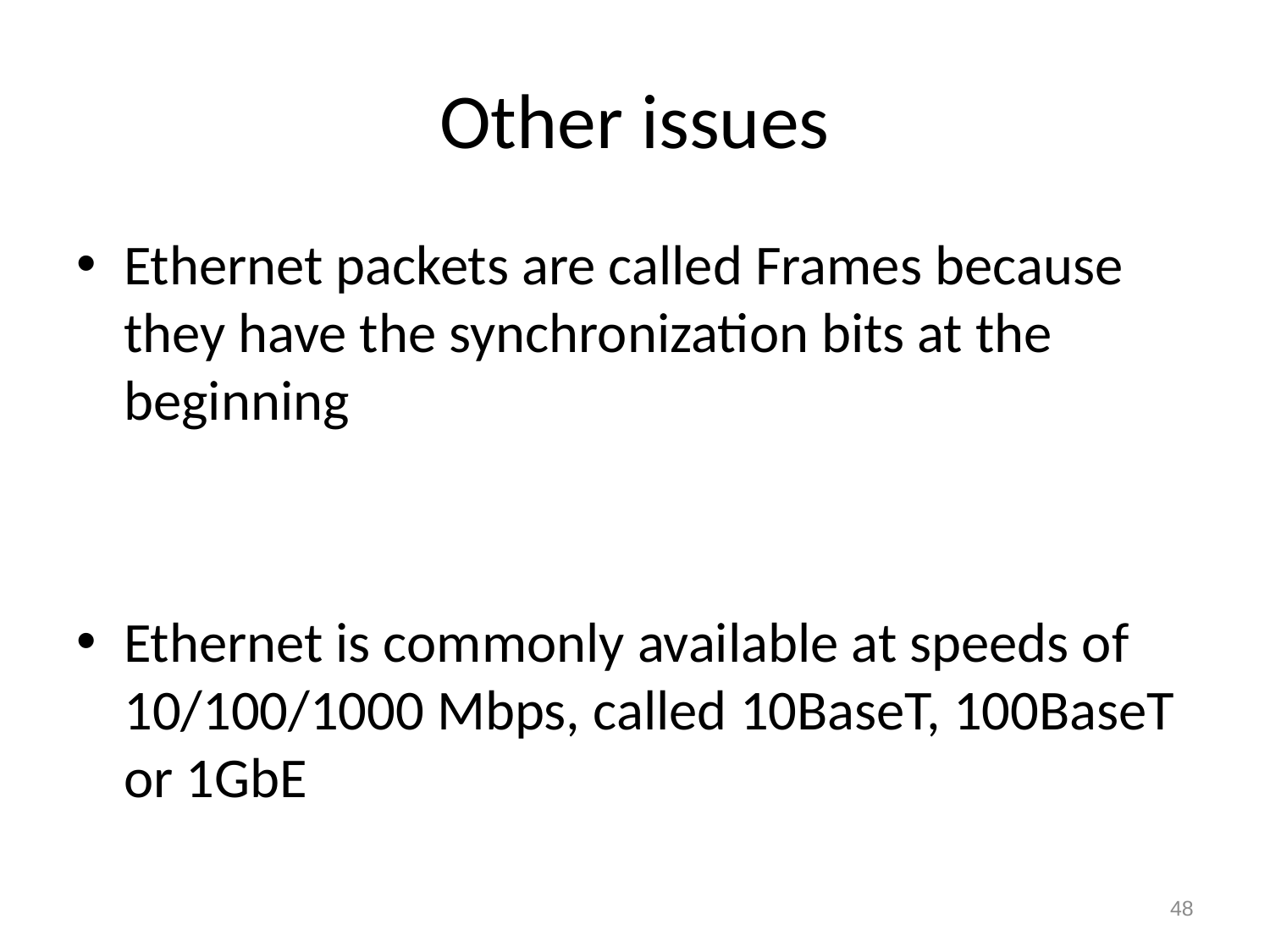

# Other issues
Ethernet packets are called Frames because they have the synchronization bits at the beginning

Ethernet is commonly available at speeds of 10/100/1000 Mbps, called 10BaseT, 100BaseT or 1GbE
48